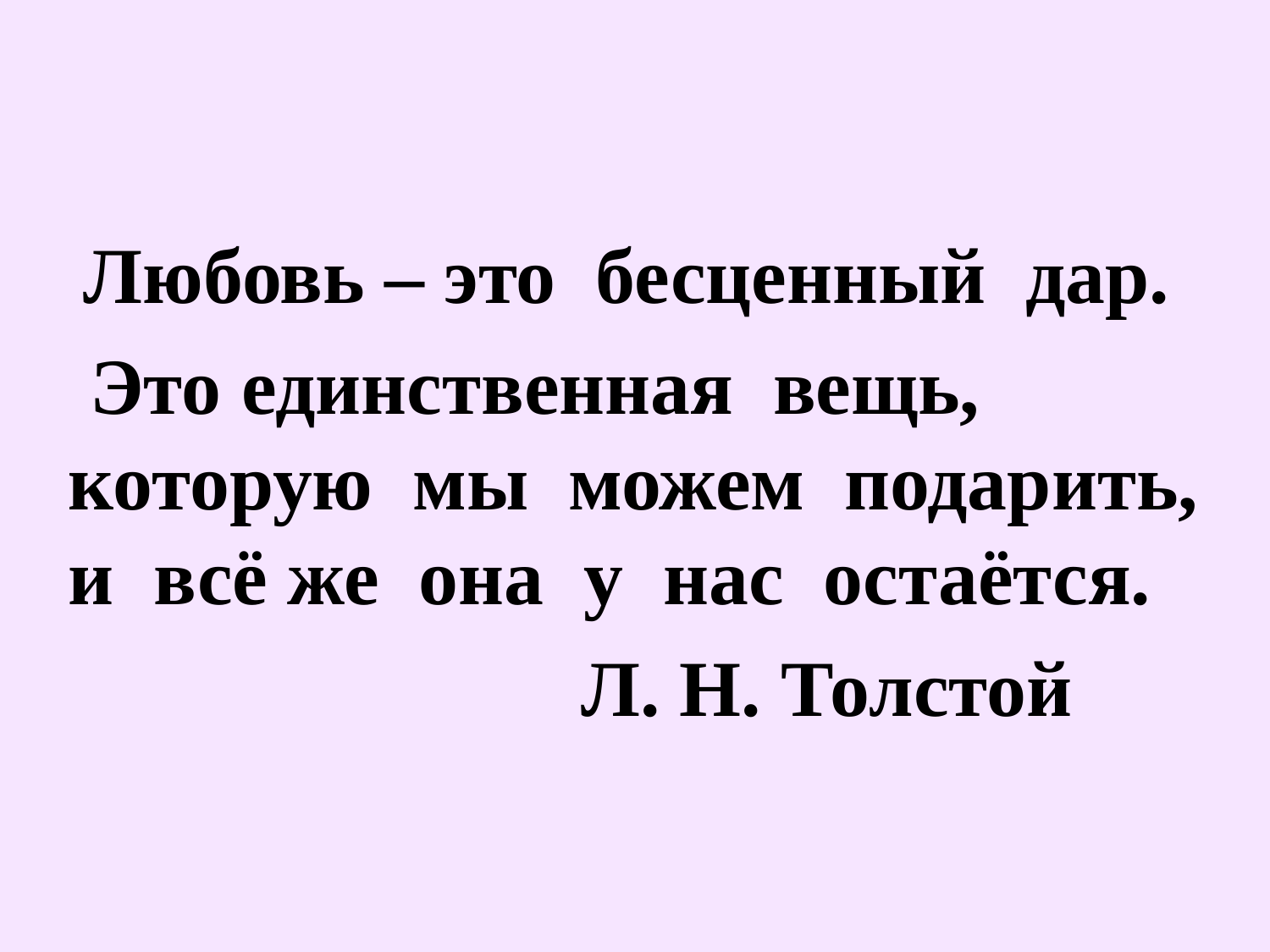

Любовь – это  бесценный  дар.
   Это единственная  вещь, которую  мы  можем  подарить,  и  всё же  она  у  нас  остаётся.
                            Л. Н. Толстой